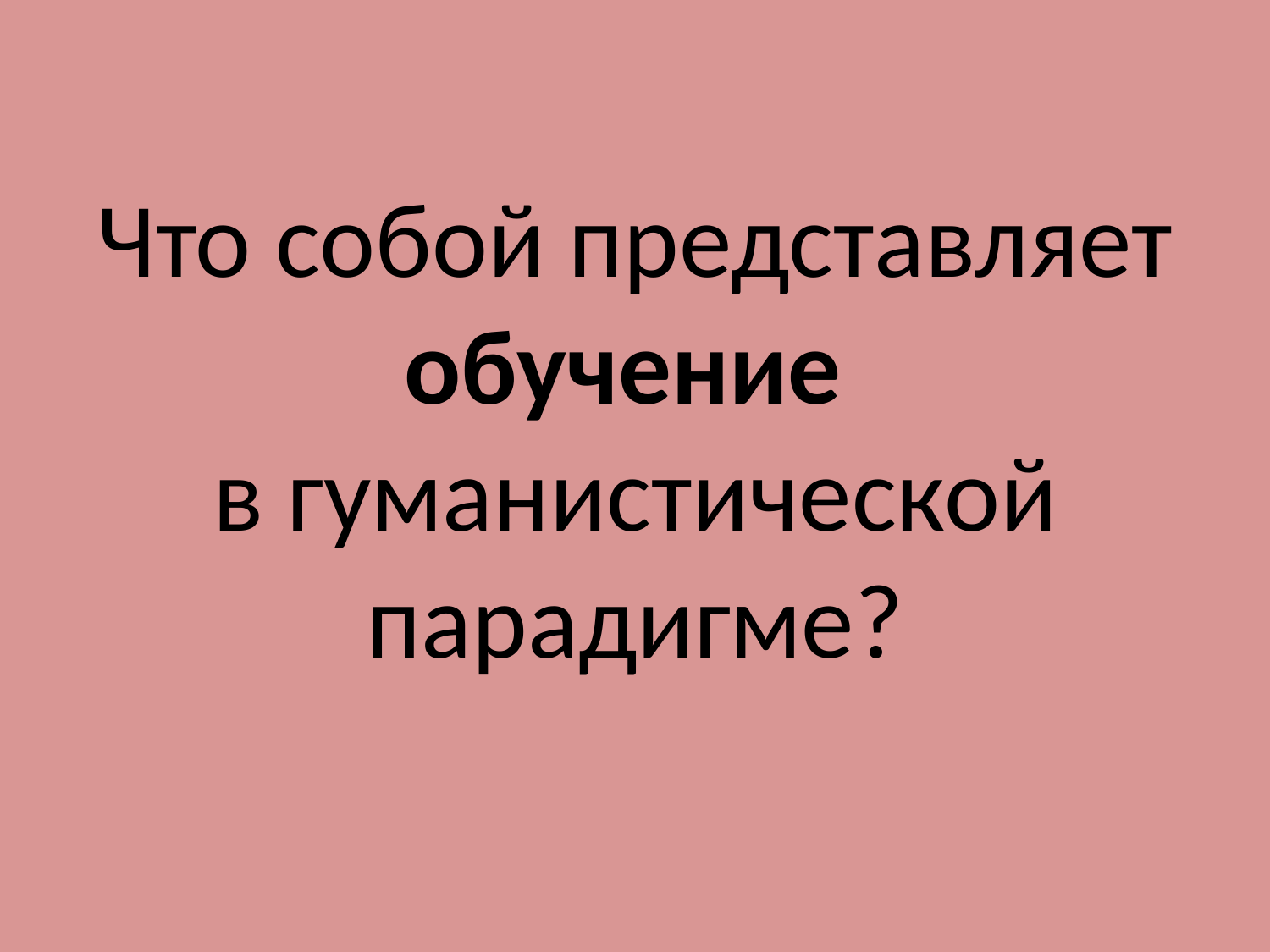

# Что собой представляет обучение в гуманистической парадигме?